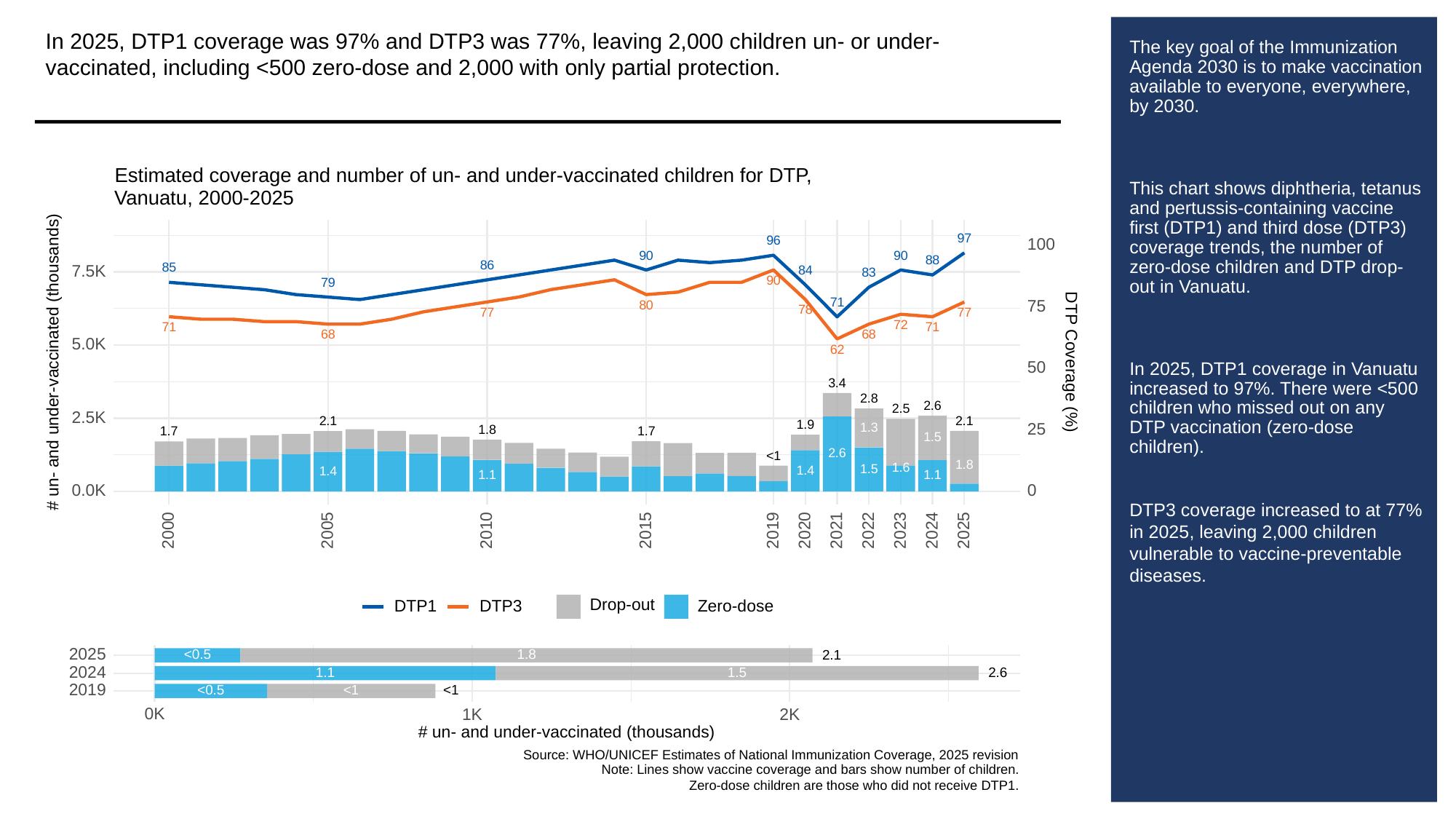

In 2025, DTP1 coverage was 97% and DTP3 was 77%, leaving 2,000 children un- or under-vaccinated, including <500 zero-dose and 2,000 with only partial protection.
# The key goal of the Immunization Agenda 2030 is to make vaccination available to everyone, everywhere, by 2030.

This chart shows diphtheria, tetanus and pertussis-containing vaccine first (DTP1) and third dose (DTP3) coverage trends, the number of zero-dose children and DTP drop-out in Vanuatu.

In 2025, DTP1 coverage in Vanuatu increased to 97%. There were <500 children who missed out on any DTP vaccination (zero-dose children).

DTP3 coverage increased to at 77% in 2025, leaving 2,000 children vulnerable to vaccine-preventable diseases.

Estimated coverage and number of un- and under-vaccinated children for DTP,
Vanuatu, 2000-2025

97

96
100
90
90

88
86
85
7.5K
84
83

90
79
71
75
80
78

77
77
72
71
71
68
68
5.0K

62
# un- and under-vaccinated (thousands)
DTP Coverage (%)
50
3.4

2.8
2.6
2.5

2.5K

2.1
2.1

1.9
1.3
25
1.8
1.7
1.7

1.5

2.6

<1

1.8

1.6

1.5

1.4

1.4

1.1
1.1

0.0K
0

2023
2000
2005
2010
2015
2019
2020
2021
2022
2024
2025

Drop-out
DTP3
Zero-dose
DTP1

2025
<0.5
1.8
2.1

2024
1.5
2.6
1.1

2019
<0.5
<1
<1

0K
1K
2K
# un- and under-vaccinated (thousands)
Source: WHO/UNICEF Estimates of National Immunization Coverage, 2025 revision
Note: Lines show vaccine coverage and bars show number of children.
Zero-dose children are those who did not receive DTP1.